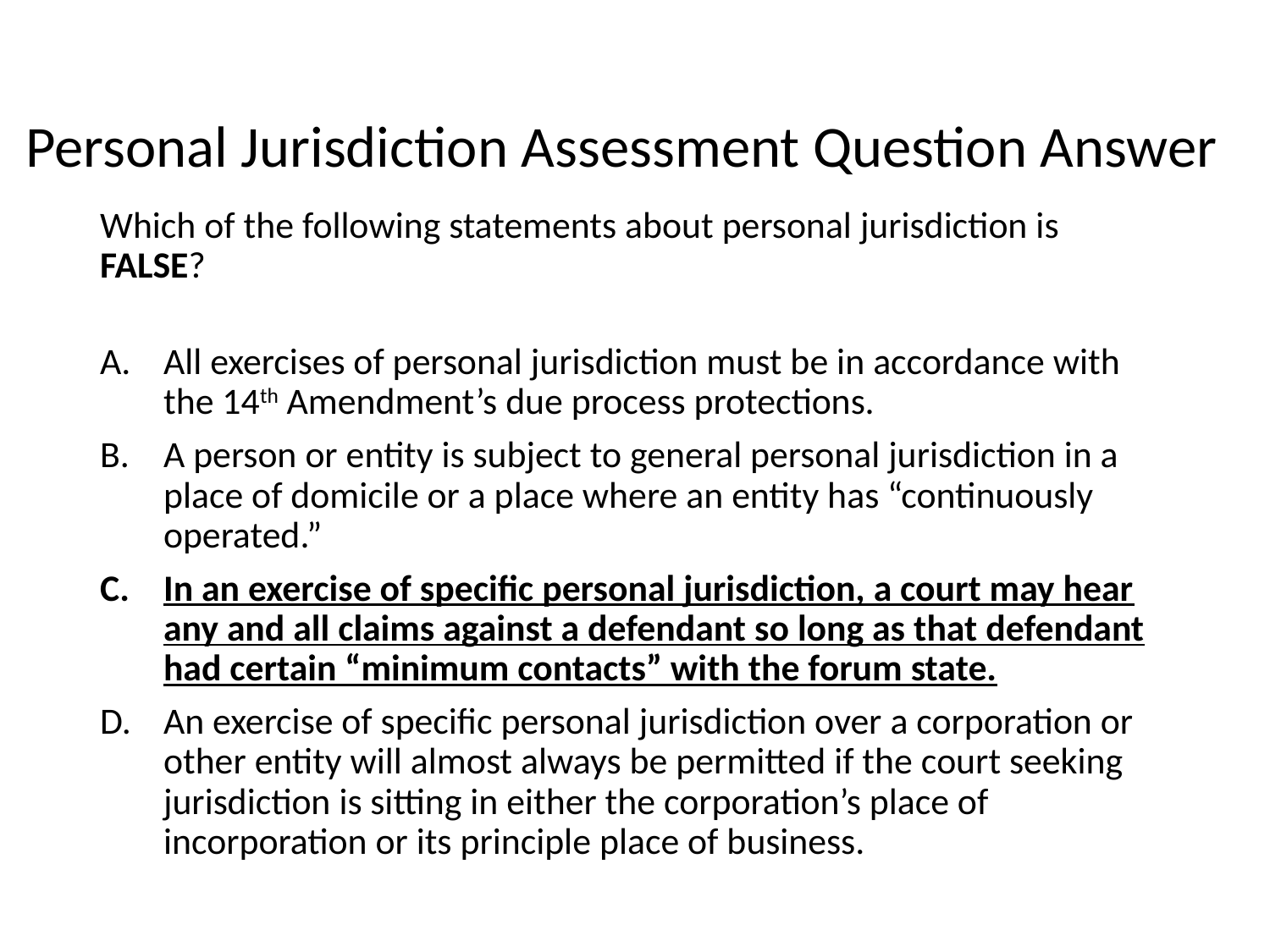

# Personal Jurisdiction Assessment Question Answer
Which of the following statements about personal jurisdiction is FALSE?

All exercises of personal jurisdiction must be in accordance with the 14th Amendment’s due process protections.
A person or entity is subject to general personal jurisdiction in a place of domicile or a place where an entity has “continuously operated.”
In an exercise of specific personal jurisdiction, a court may hear any and all claims against a defendant so long as that defendant had certain “minimum contacts” with the forum state.
An exercise of specific personal jurisdiction over a corporation or other entity will almost always be permitted if the court seeking jurisdiction is sitting in either the corporation’s place of incorporation or its principle place of business.